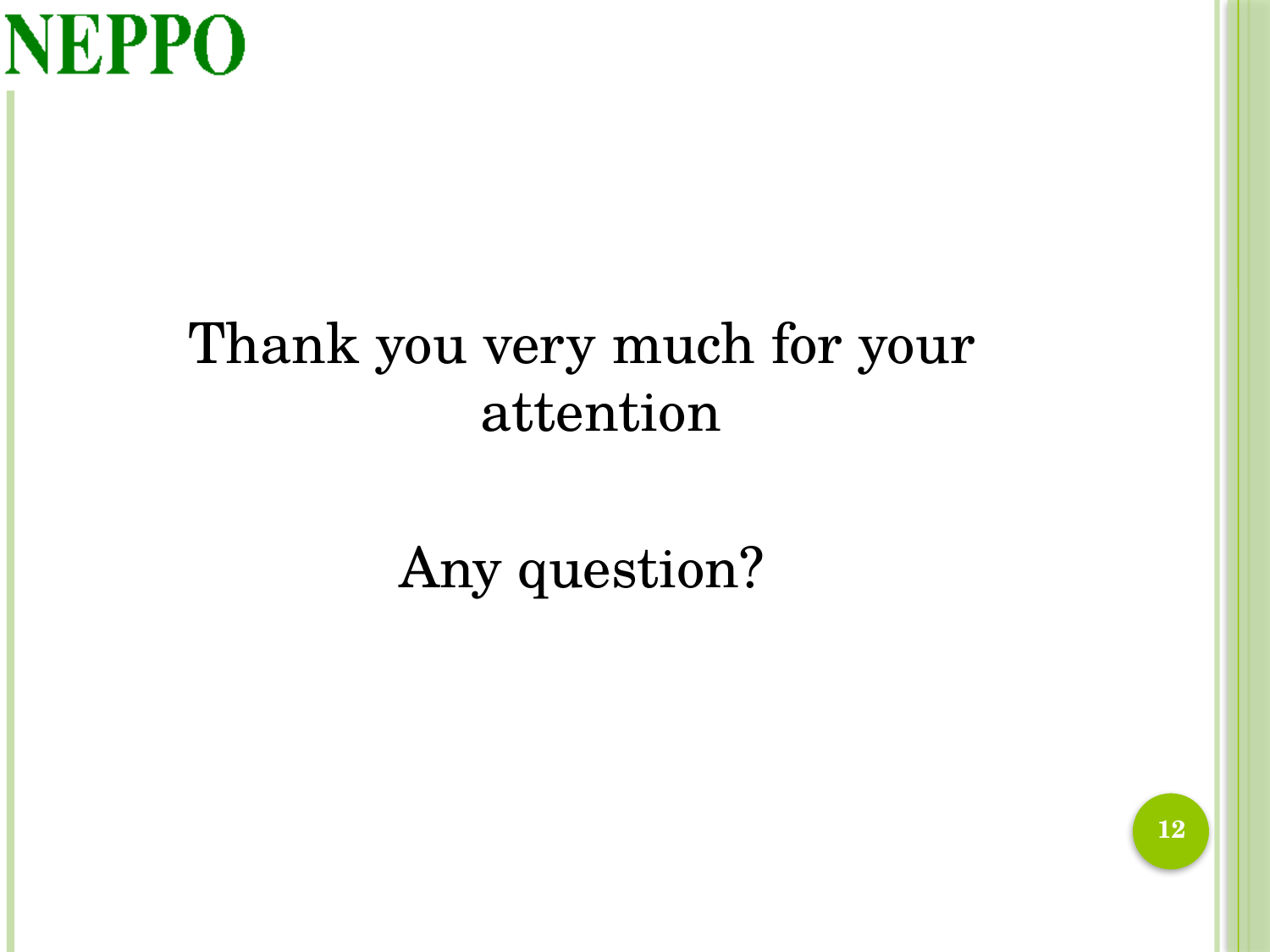

Thank you very much for your attention

Any question?
12